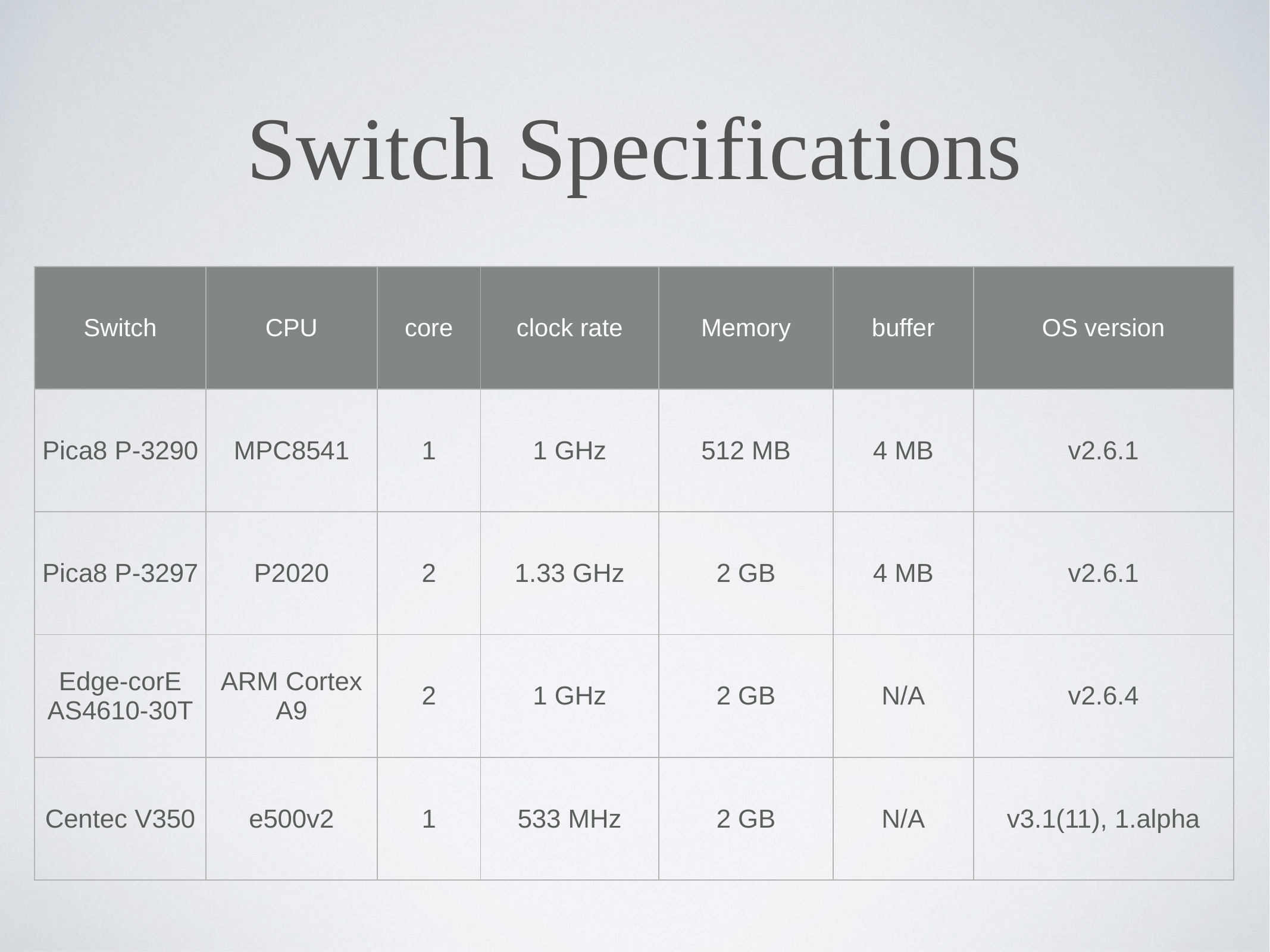

30
# Switch Specifications
| Switch | CPU | core | clock rate | Memory | buffer | OS version |
| --- | --- | --- | --- | --- | --- | --- |
| Pica8 P-3290 | MPC8541 | 1 | 1 GHz | 512 MB | 4 MB | v2.6.1 |
| Pica8 P-3297 | P2020 | 2 | 1.33 GHz | 2 GB | 4 MB | v2.6.1 |
| Edge-corE AS4610-30T | ARM Cortex A9 | 2 | 1 GHz | 2 GB | N/A | v2.6.4 |
| Centec V350 | e500v2 | 1 | 533 MHz | 2 GB | N/A | v3.1(11), 1.alpha |